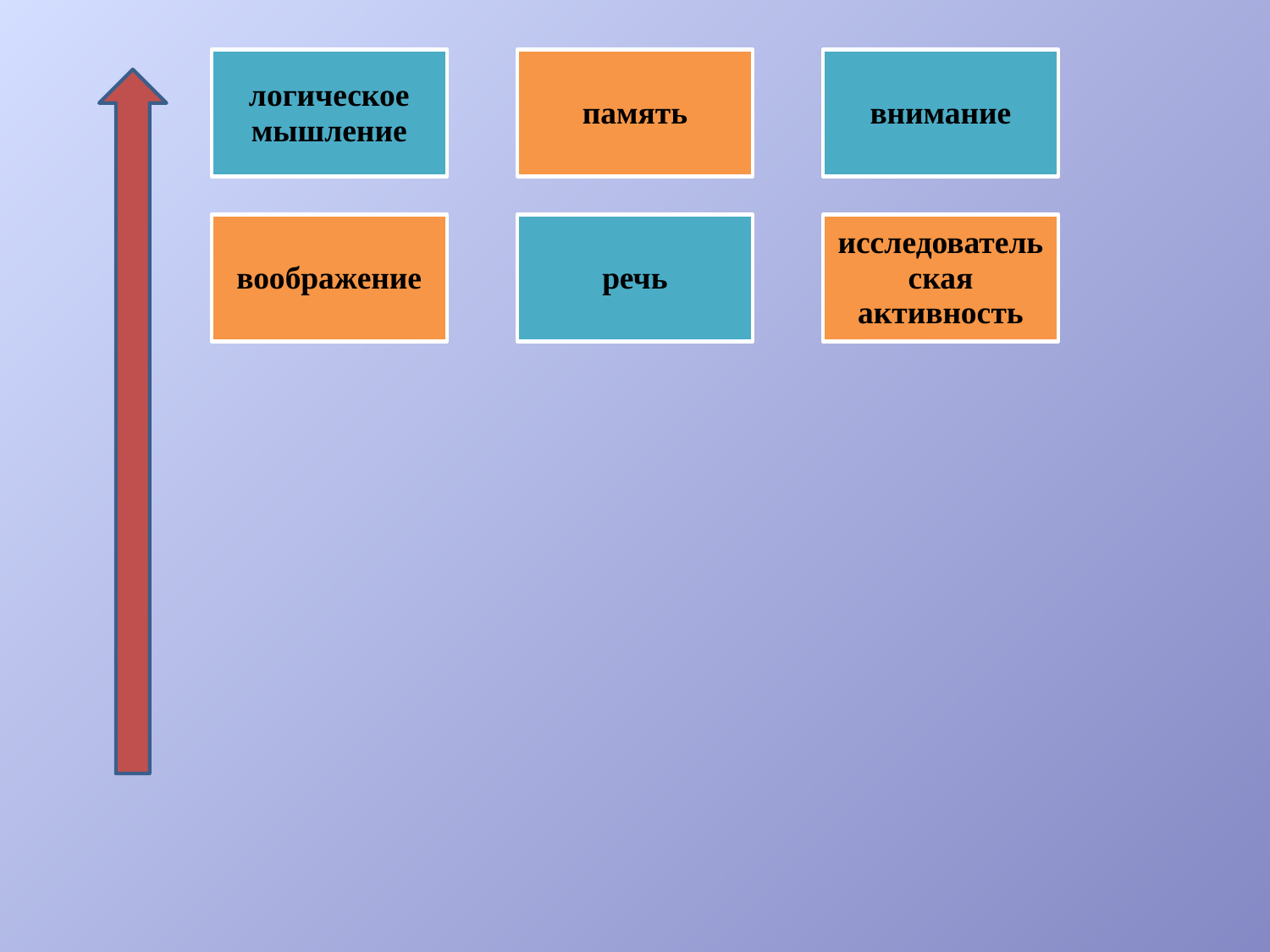

логическое мышление
память
внимание
воображение
речь
исследовательская активность